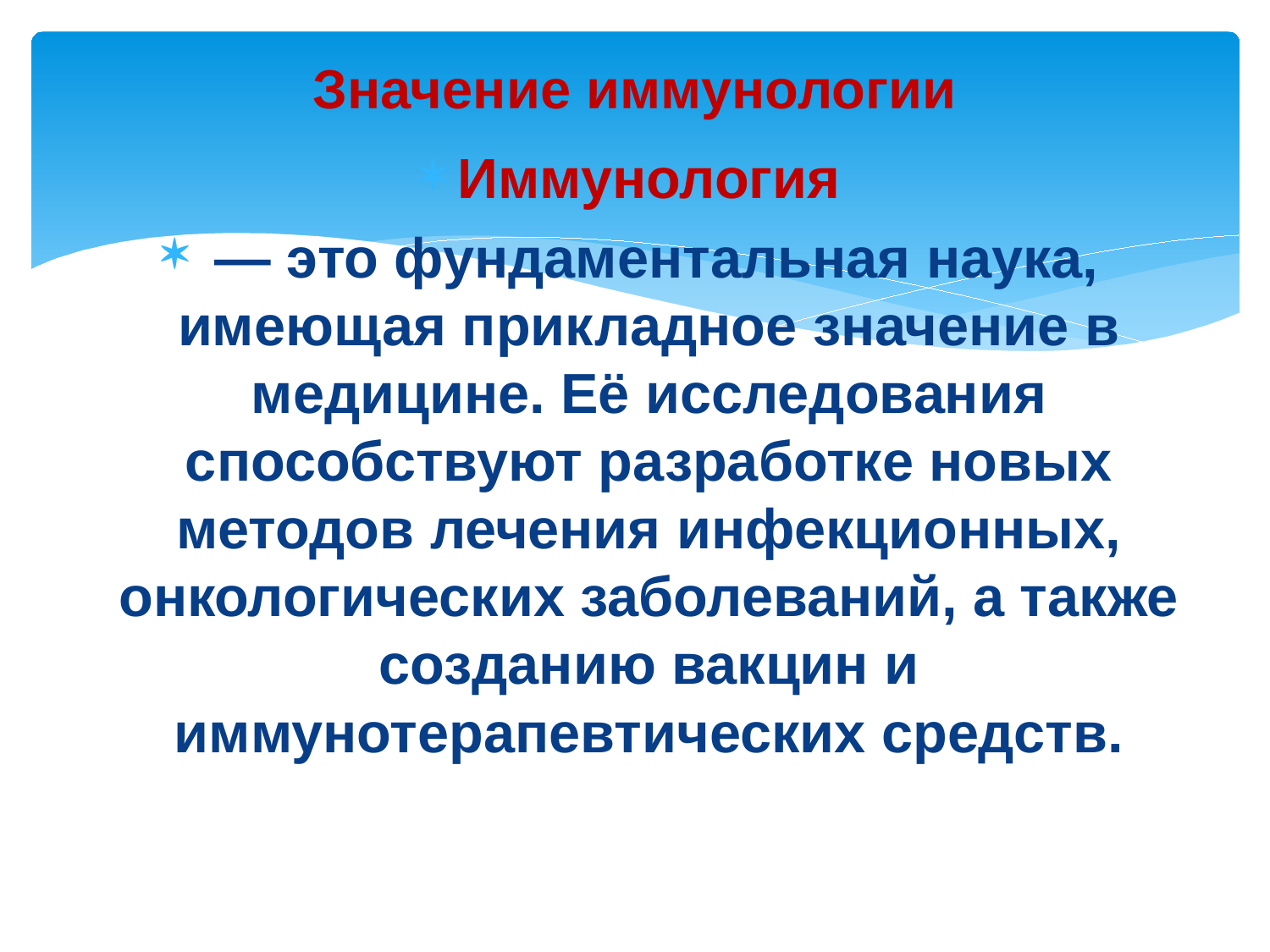

# Значение иммунологии
Иммунология
 — это фундаментальная наука, имеющая прикладное значение в медицине. Её исследования способствуют разработке новых методов лечения инфекционных, онкологических заболеваний, а также созданию вакцин и иммунотерапевтических средств.